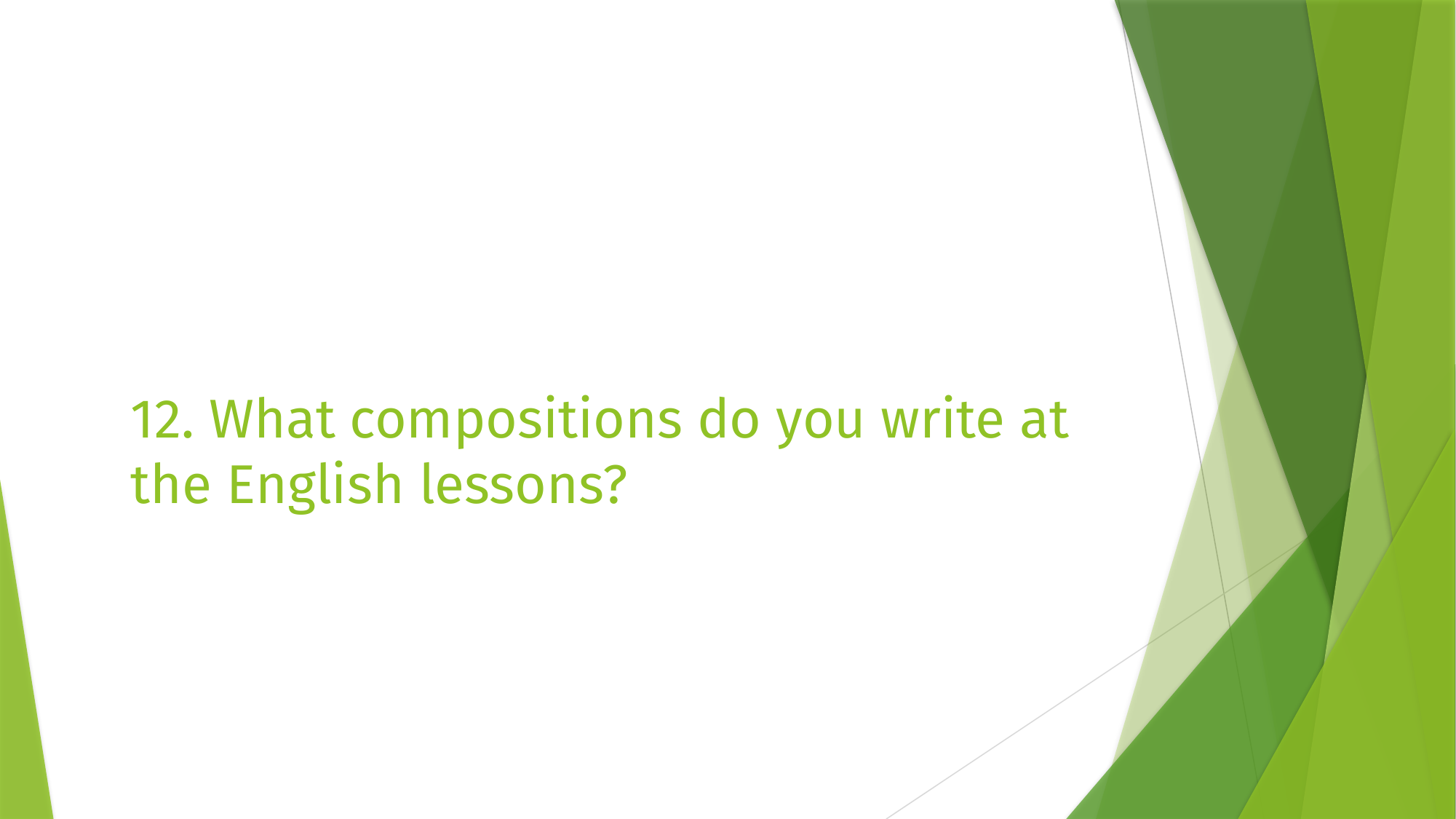

# 12. What compositions do you write at the English lessons?